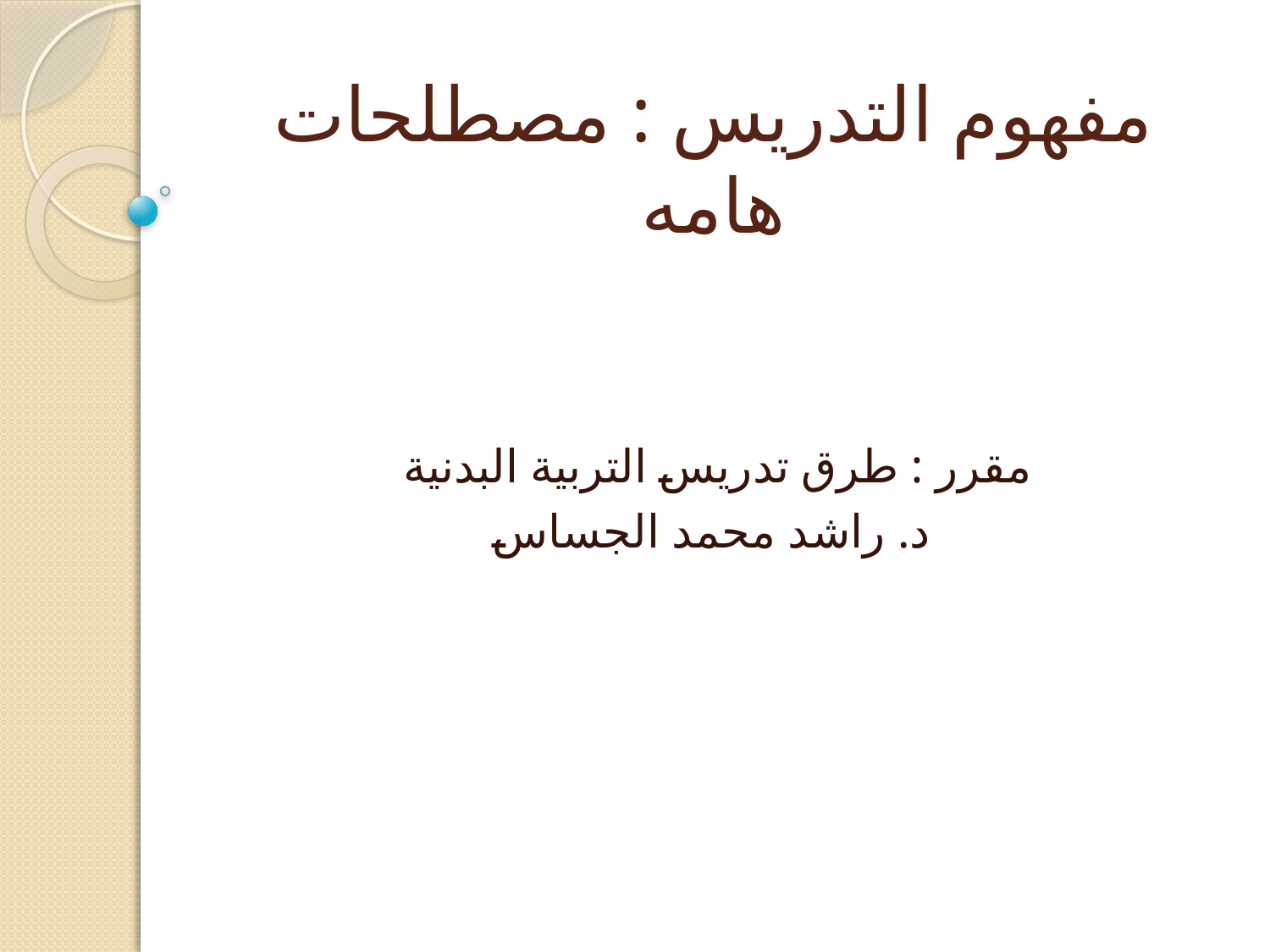

# مفهوم التدريس : مصطلحات هامه
مقرر : طرق تدريس التربية البدنية
د. راشد محمد الجساس